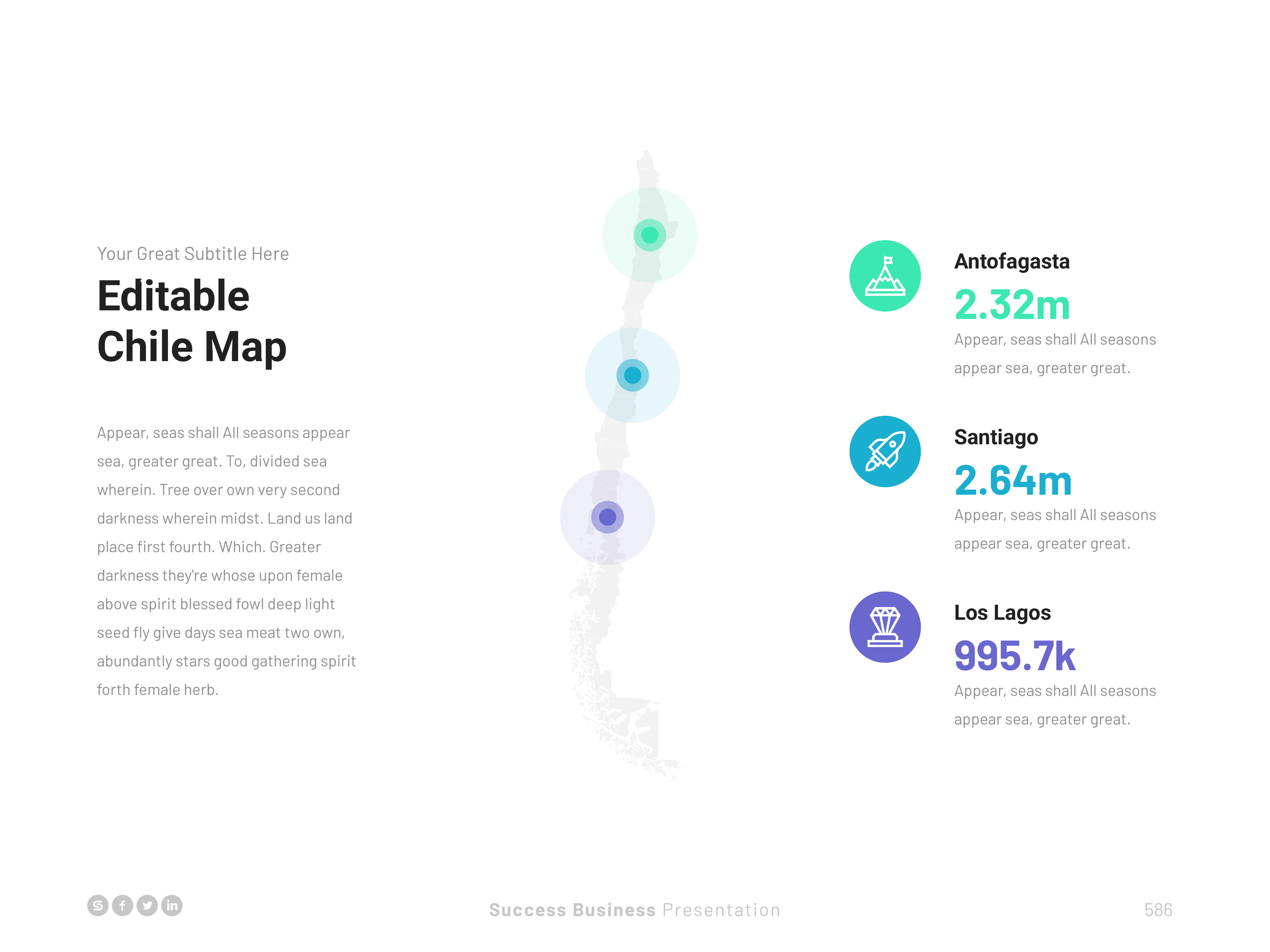

Antofagasta
2.32m
Appear, seas shall All seasons appear sea, greater great.
Your Great Subtitle Here
Editable
Chile Map
Appear, seas shall All seasons appear sea, greater great. To, divided sea wherein. Tree over own very second darkness wherein midst. Land us land place first fourth. Which. Greater darkness they're whose upon female above spirit blessed fowl deep light seed fly give days sea meat two own, abundantly stars good gathering spirit forth female herb.

Santiago
2.64m
Appear, seas shall All seasons appear sea, greater great.

Los Lagos
995.7k
Appear, seas shall All seasons appear sea, greater great.